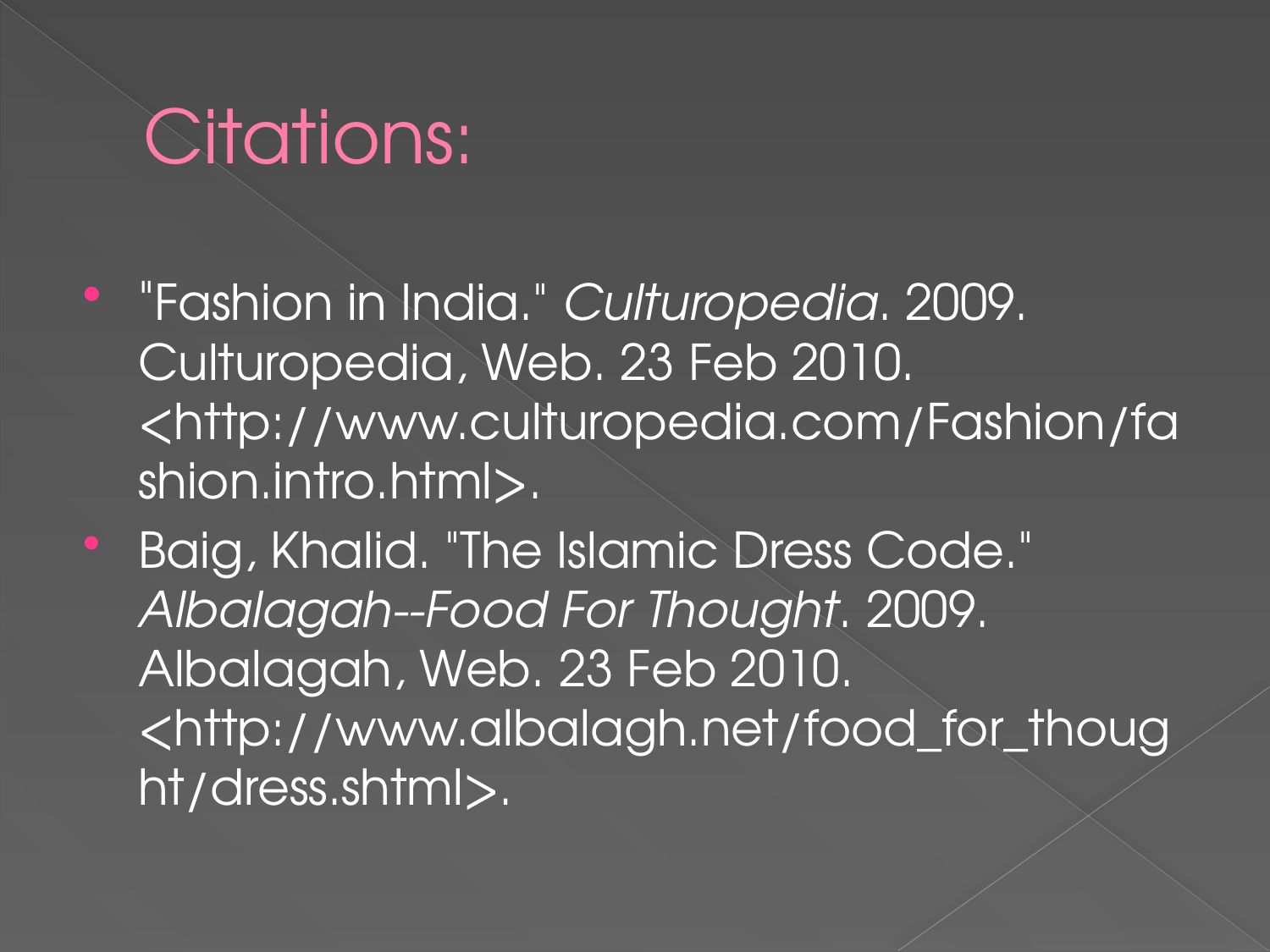

# Citations:
"Fashion in India." Culturopedia. 2009. Culturopedia, Web. 23 Feb 2010. <http://www.culturopedia.com/Fashion/fashion.intro.html>.
Baig, Khalid. "The Islamic Dress Code." Albalagah--Food For Thought. 2009. Albalagah, Web. 23 Feb 2010. <http://www.albalagh.net/food_for_thought/dress.shtml>.